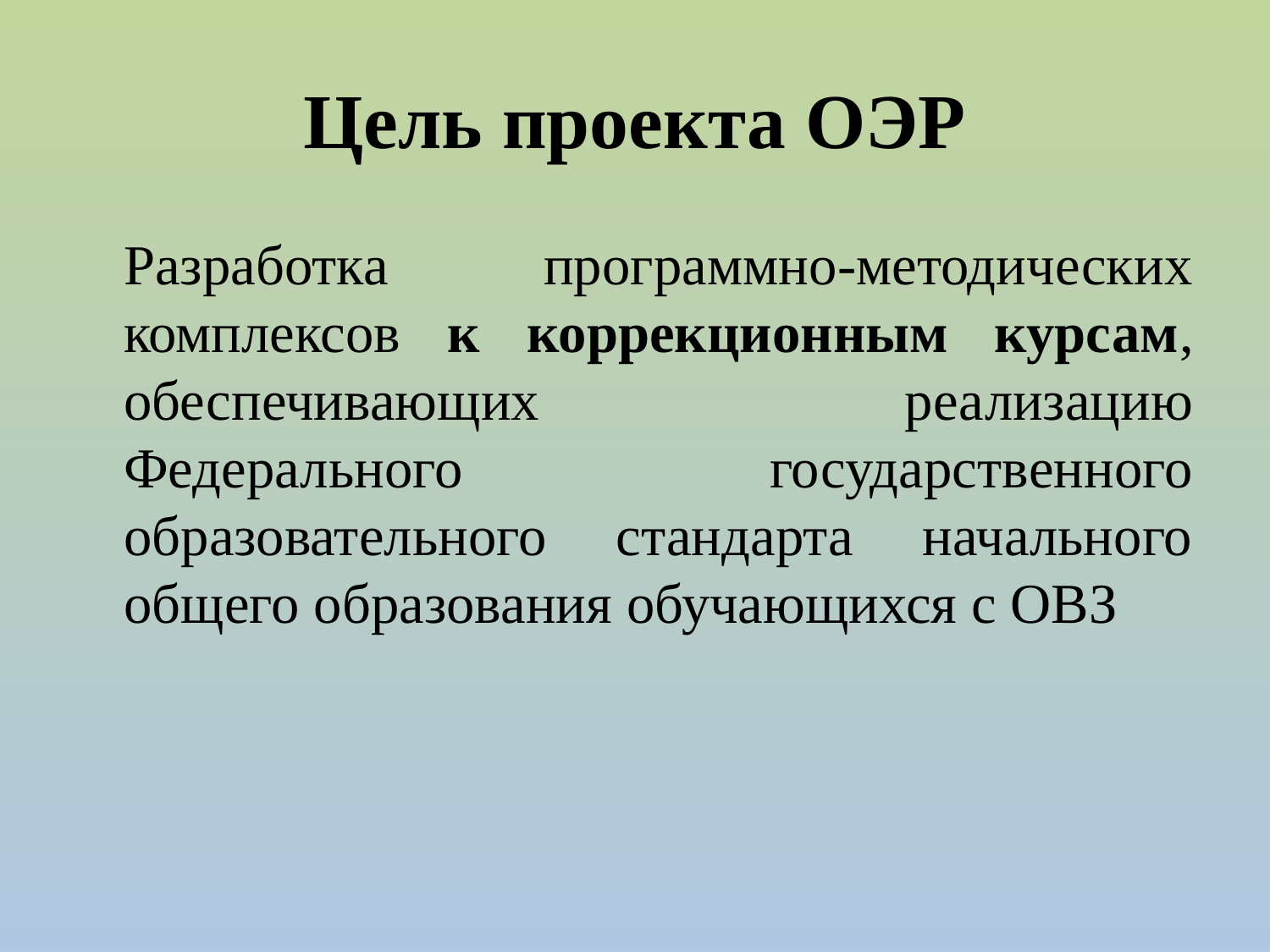

# Цель проекта ОЭР
	Разработка программно-методических комплексов к коррекционным курсам, обеспечивающих реализацию Федерального государственного образовательного стандарта начального общего образования обучающихся с ОВЗ